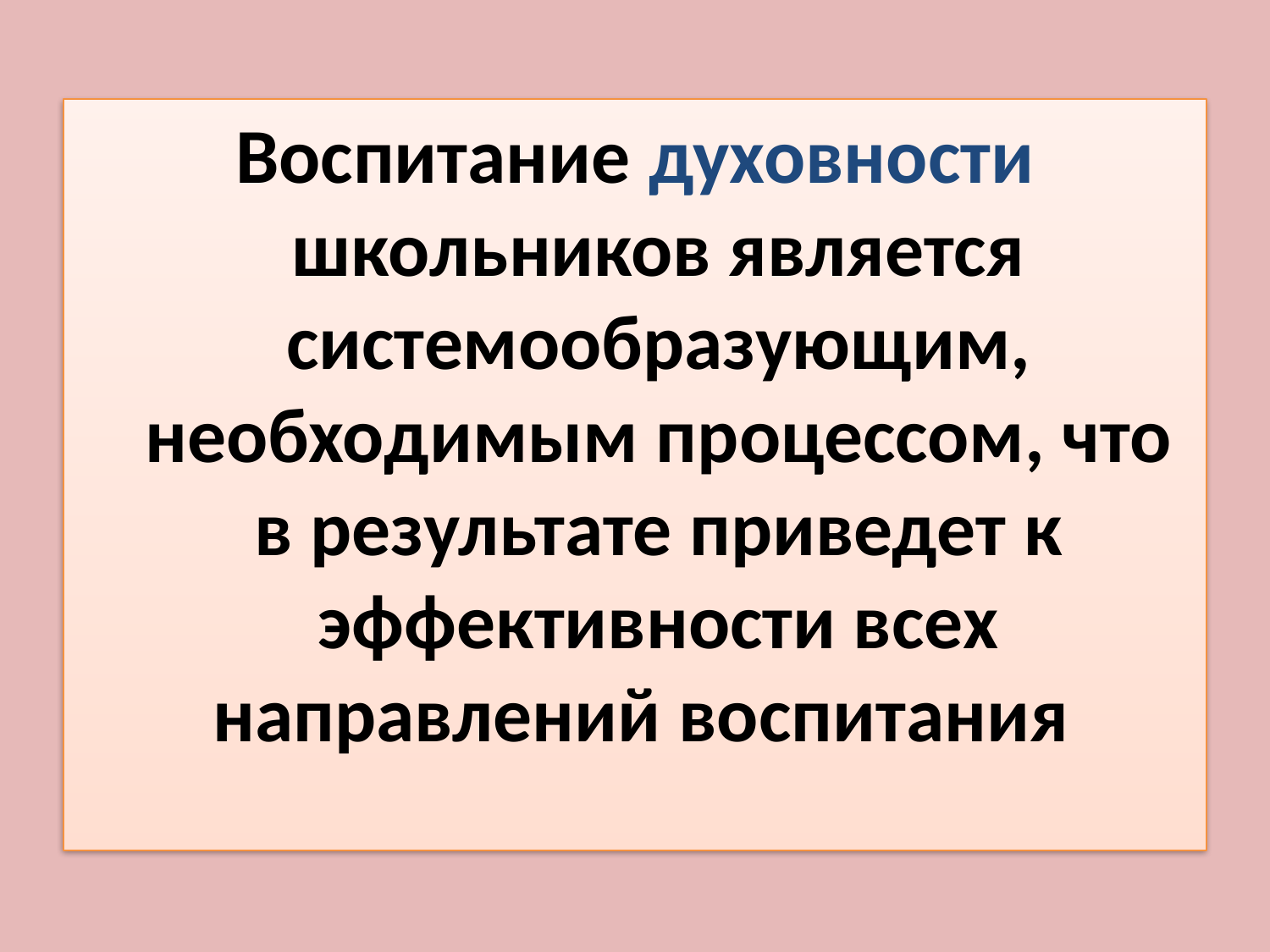

Воспитание духовности школьников является системообразующим, необходимым процессом, что в результате приведет к эффективности всех направлений воспитания